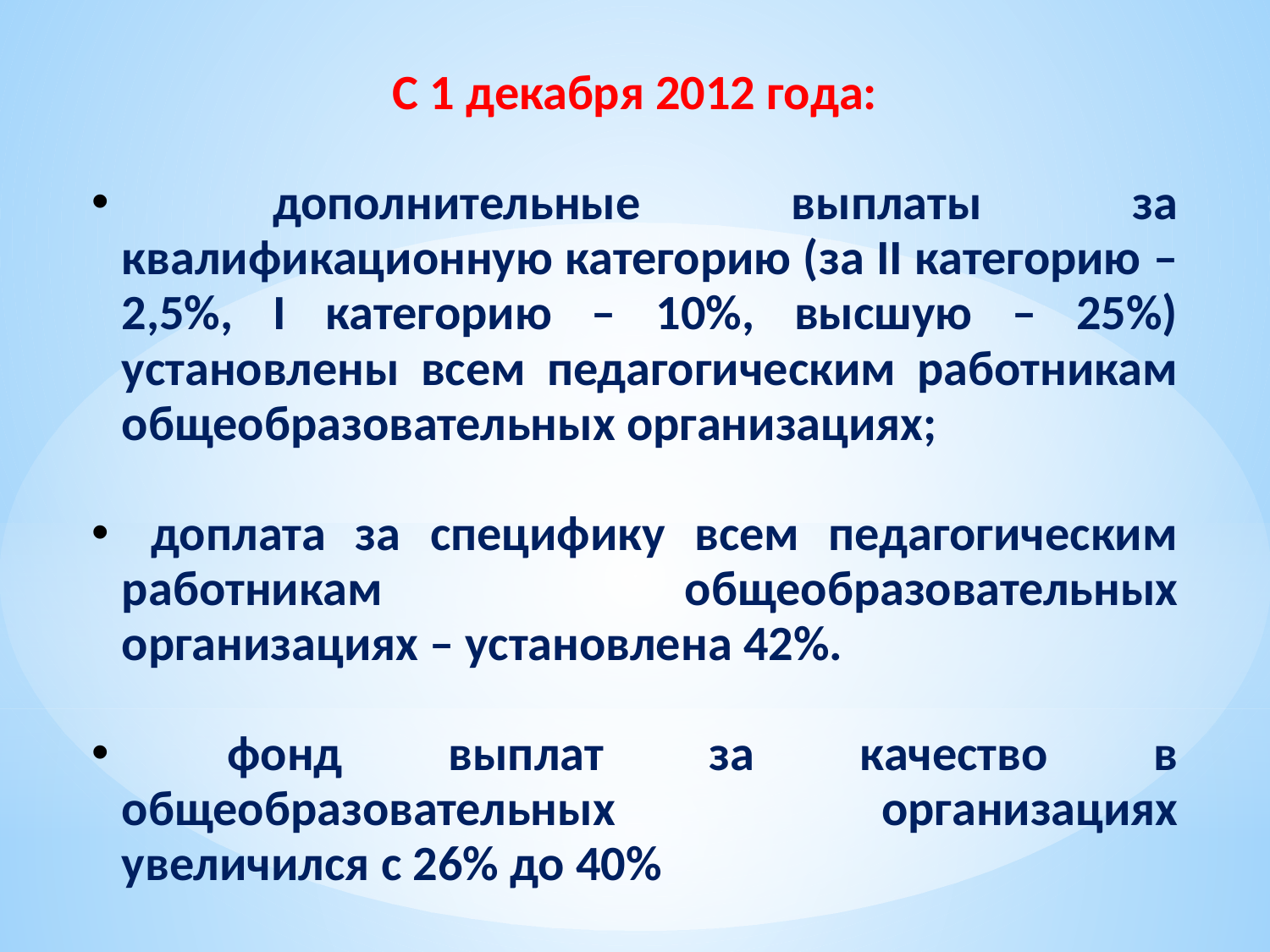

С 1 декабря 2012 года:

 дополнительные выплаты за квалификационную категорию (за II категорию – 2,5%, I категорию – 10%, высшую – 25%) установлены всем педагогическим работникам общеобразовательных организациях;

 доплата за специфику всем педагогическим работникам  общеобразовательных организациях – установлена 42%.

 фонд выплат за качество в общеобразовательных организациях увеличился с 26% до 40%